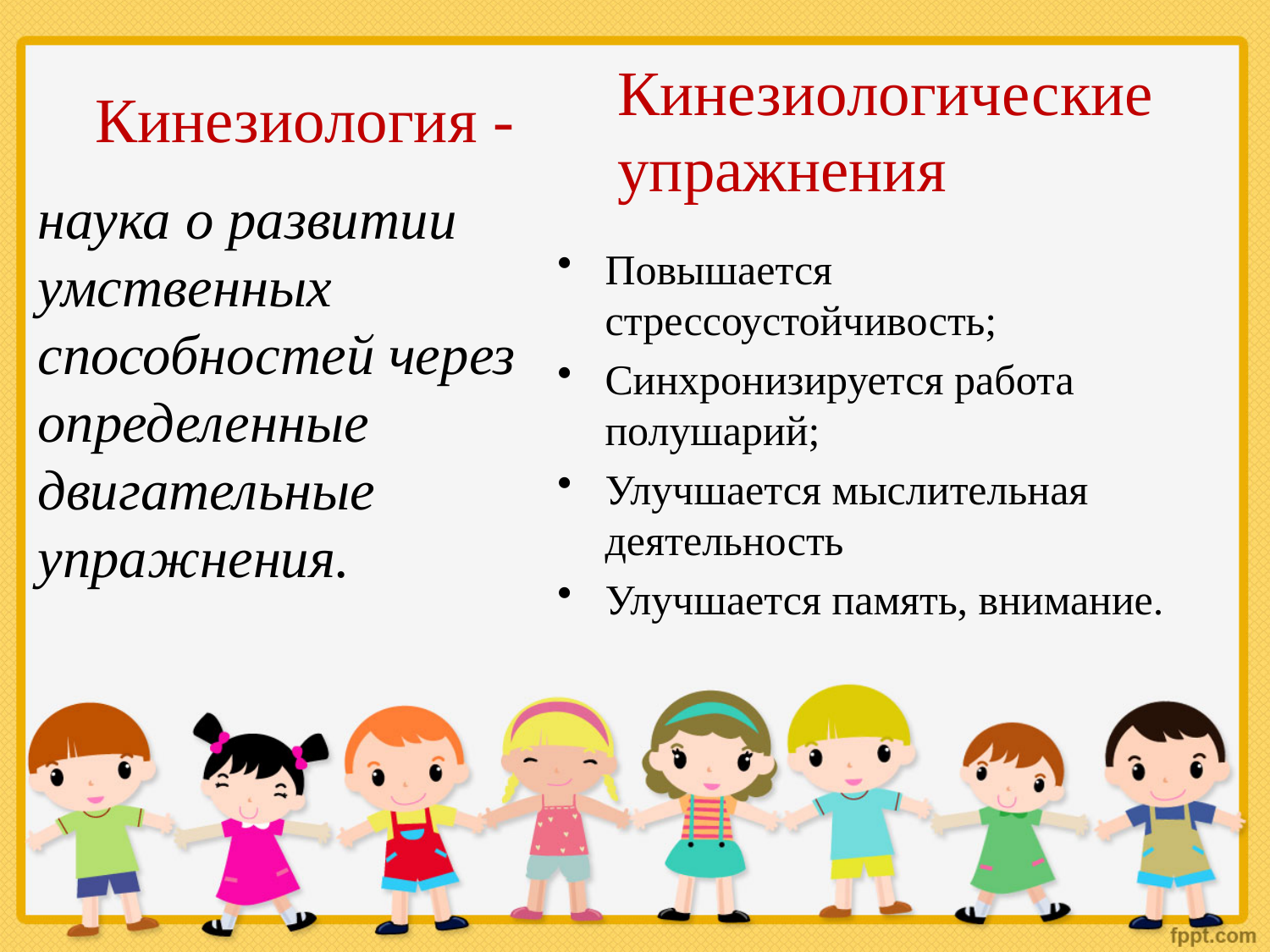

# Кинезиология -
Кинезиологические упражнения
наука о развитии умственных способностей через определенные двигательные упражнения.
Повышается стрессоустойчивость;
Синхронизируется работа полушарий;
Улучшается мыслительная деятельность
Улучшается память, внимание.